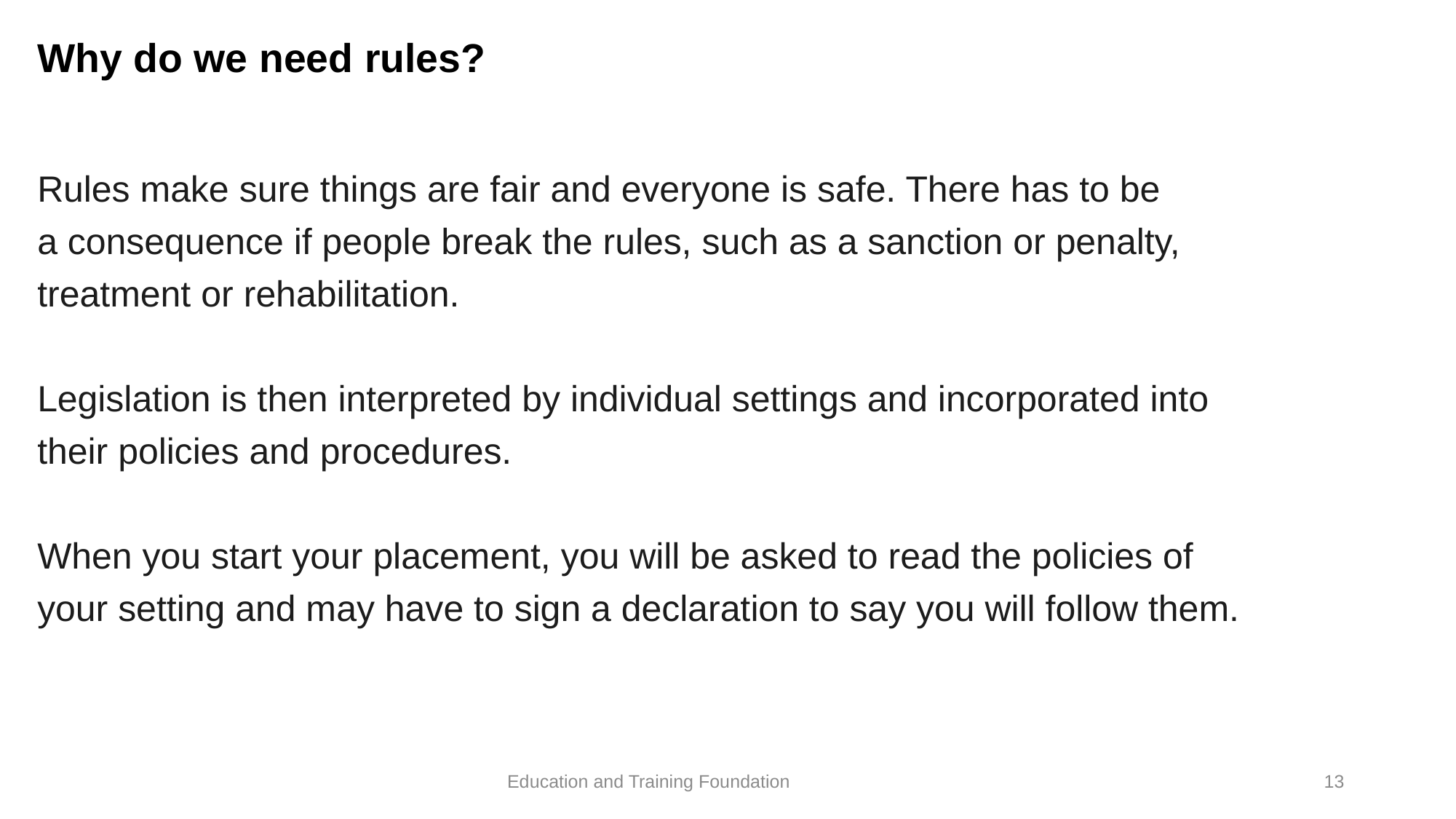

# Why do we need rules?
Rules make sure things are fair and everyone is safe. There has to be a consequence if people break the rules, such as a sanction or penalty, treatment or rehabilitation.

Legislation is then interpreted by individual settings and incorporated into their policies and procedures.

When you start your placement, you will be asked to read the policies of your setting and may have to sign a declaration to say you will follow them.

13
Education and Training Foundation